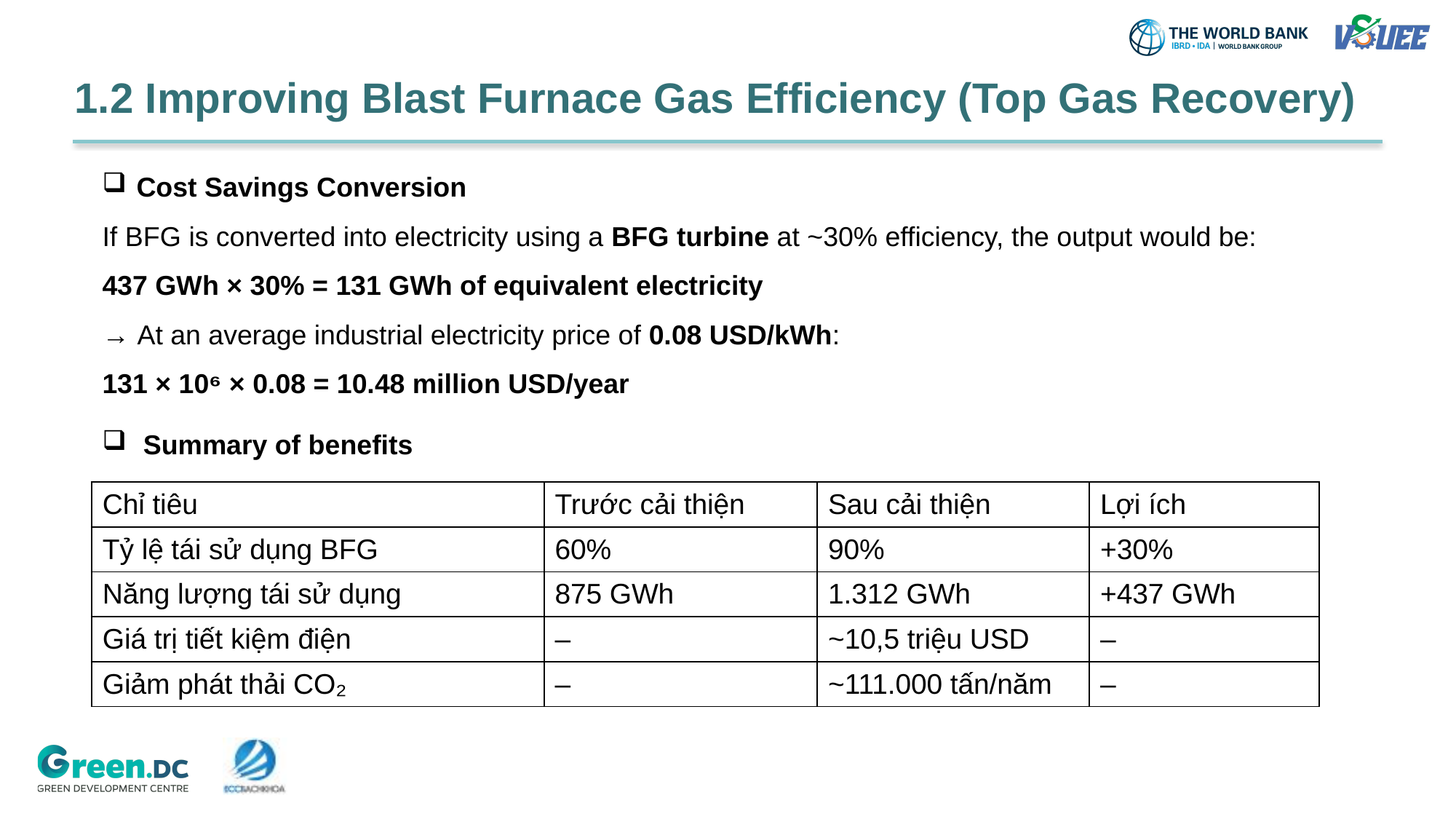

1.2 Improving Blast Furnace Gas Efficiency (Top Gas Recovery)
Cost Savings Conversion
If BFG is converted into electricity using a BFG turbine at ~30% efficiency, the output would be:
437 GWh × 30% = 131 GWh of equivalent electricity
→ At an average industrial electricity price of 0.08 USD/kWh:
131 × 10⁶ × 0.08 = 10.48 million USD/year
Summary of benefits
| Chỉ tiêu | Trước cải thiện | Sau cải thiện | Lợi ích |
| --- | --- | --- | --- |
| Tỷ lệ tái sử dụng BFG | 60% | 90% | +30% |
| Năng lượng tái sử dụng | 875 GWh | 1.312 GWh | +437 GWh |
| Giá trị tiết kiệm điện | – | ~10,5 triệu USD | – |
| Giảm phát thải CO₂ | – | ~111.000 tấn/năm | – |